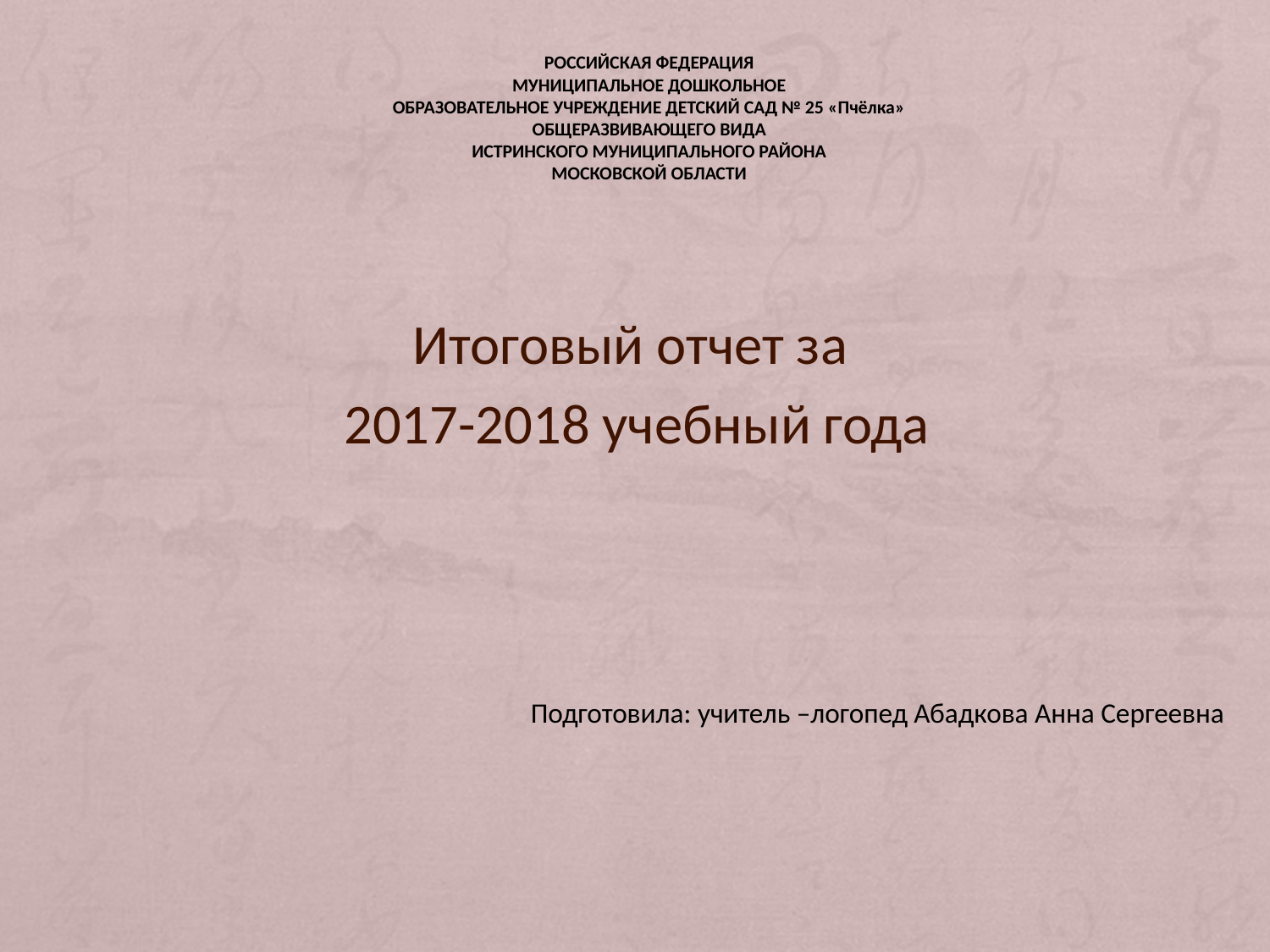

РОССИЙСКАЯ ФЕДЕРАЦИЯ
МУНИЦИПАЛЬНОЕ ДОШКОЛЬНОЕ
ОБРАЗОВАТЕЛЬНОЕ УЧРЕЖДЕНИЕ ДЕТСКИЙ САД № 25 «Пчёлка»
ОБЩЕРАЗВИВАЮЩЕГО ВИДА
ИСТРИНСКОГО МУНИЦИПАЛЬНОГО РАЙОНА
МОСКОВСКОЙ ОБЛАСТИ

Итоговый отчет за
2017-2018 учебный года
Подготовила: учитель –логопед Абадкова Анна Сергеевна